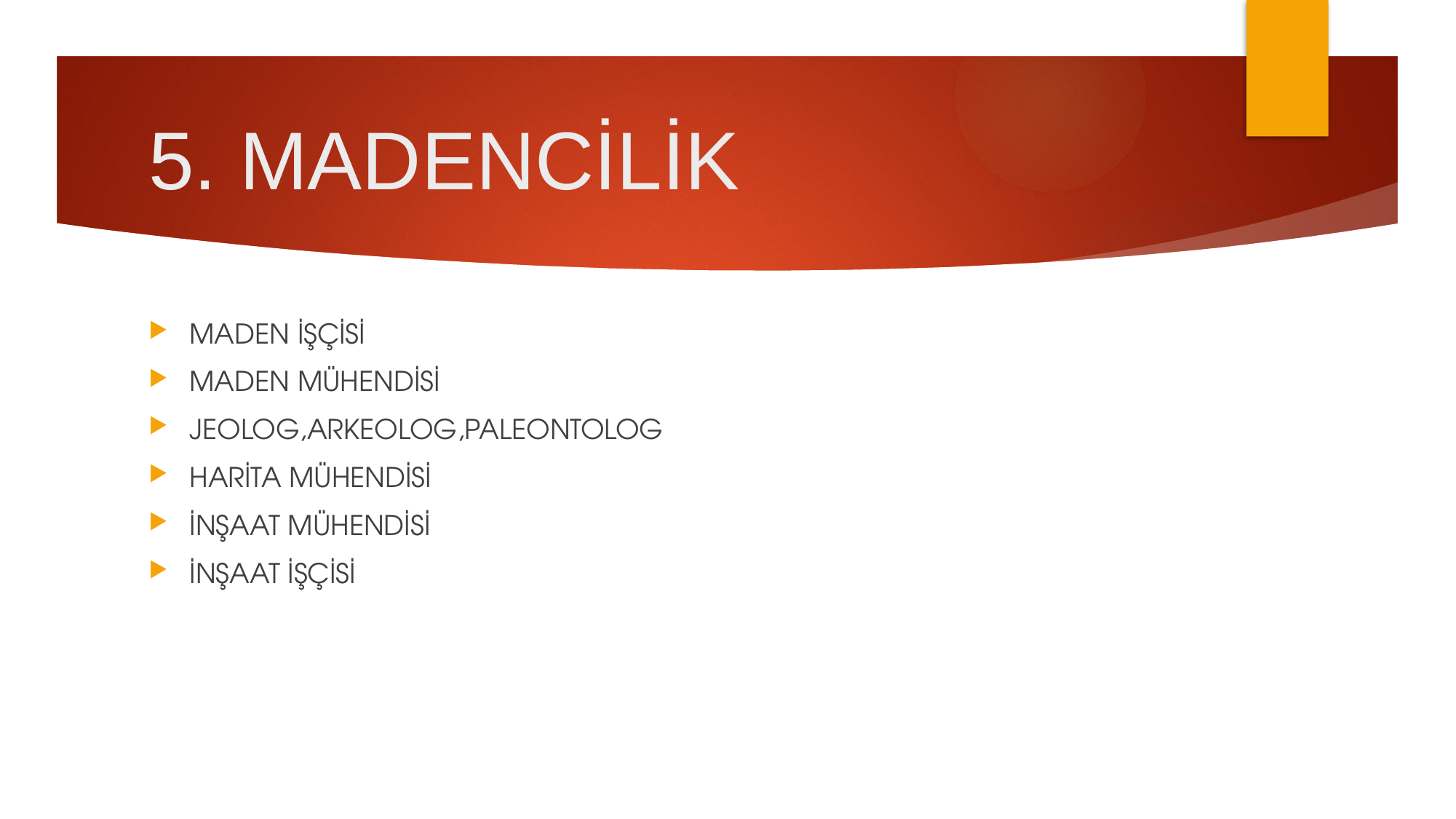

# 5. MADENCİLİK
MADEN İŞÇİSİ
MADEN MÜHENDİSİ
JEOLOG,ARKEOLOG,PALEONTOLOG
HARİTA MÜHENDİSİ
İNŞAAT MÜHENDİSİ
İNŞAAT İŞÇİSİ